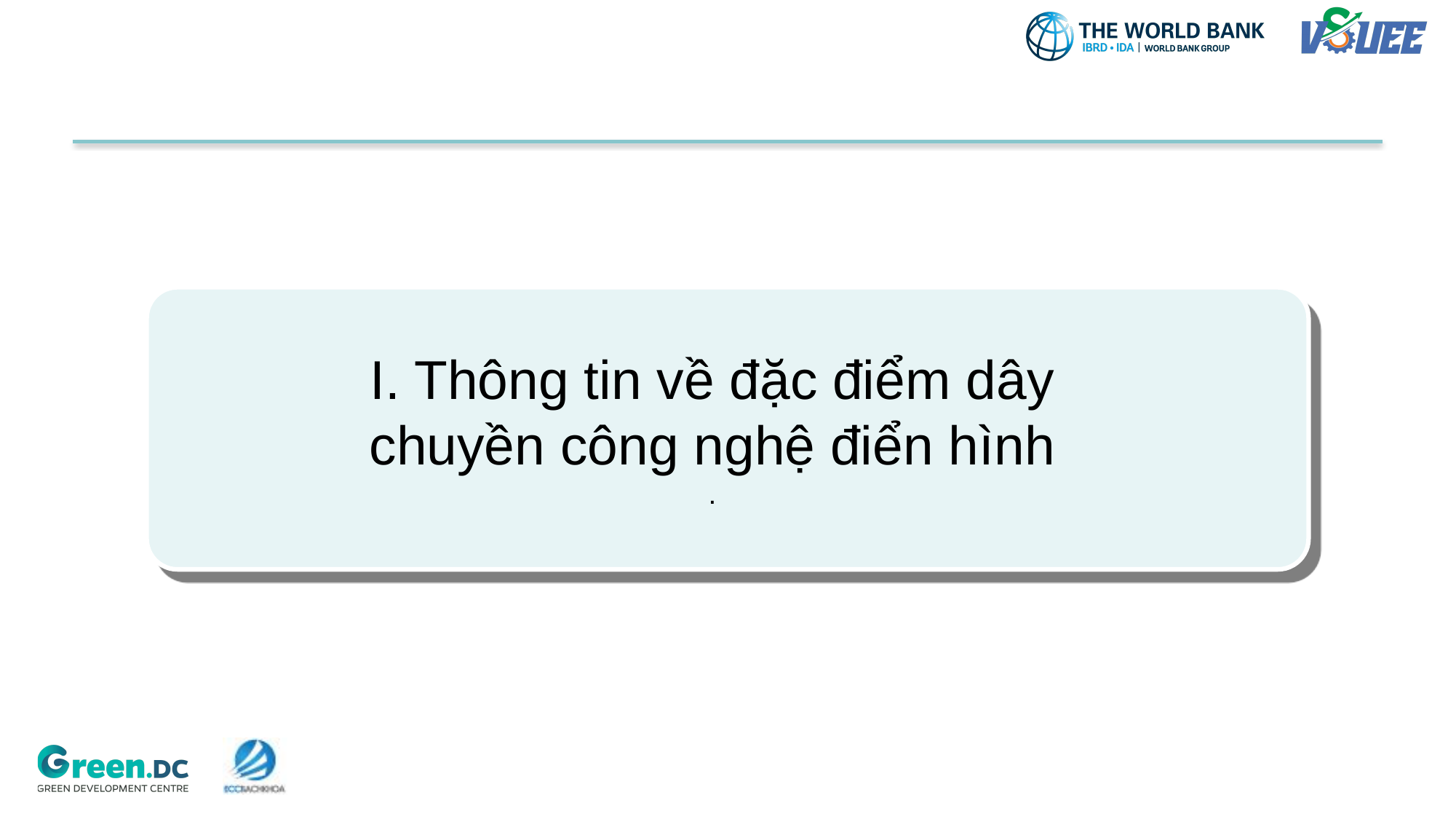

I. Thông tin về đặc điểm dây chuyền công nghệ điển hình
.